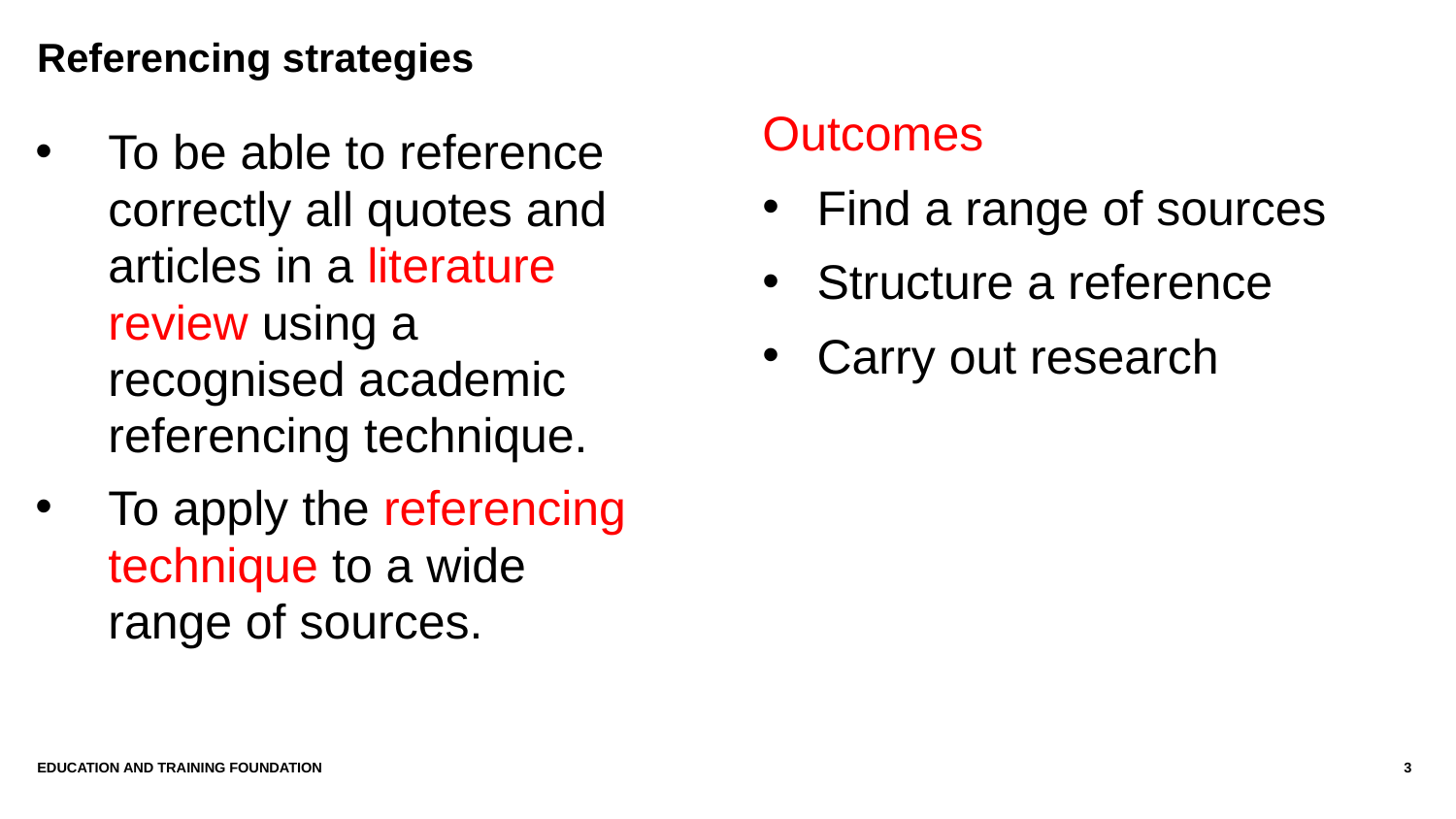

# Referencing strategies
Outcomes
Find a range of sources
Structure a reference
Carry out research

To be able to reference correctly all quotes and articles in a literature review using a recognised academic referencing technique.
To apply the referencing technique to a wide range of sources.

Education AND Training Foundation
3